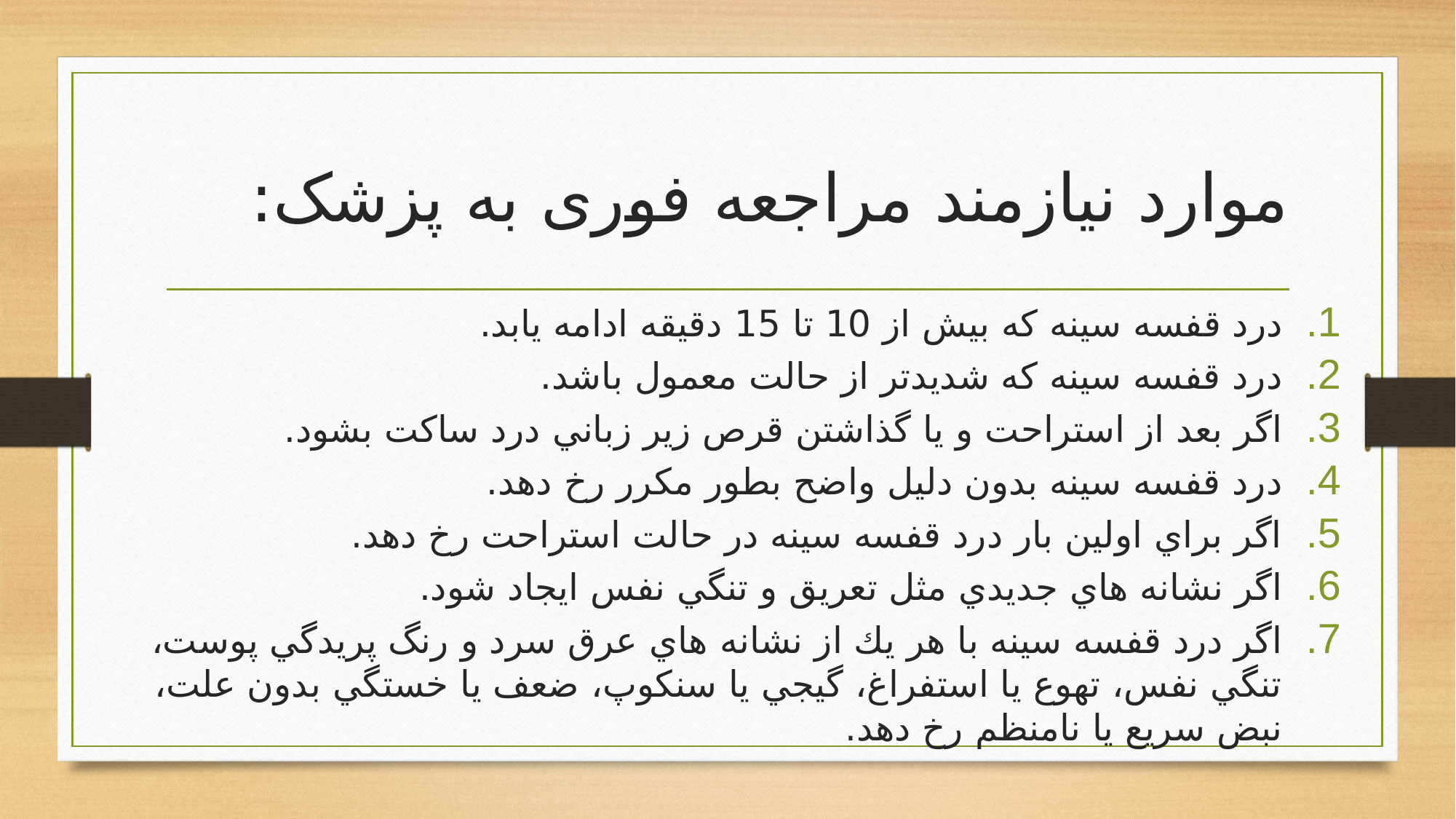

# موارد نيازمند مراجعه فوری به پزشک:
درد قفسه سینه که بيش از 10 تا 15 دقيقه ادامه يابد.
درد قفسه سینه که شديدتر از حالت معمول باشد.
اگر بعد از استراحت و يا گذاشتن قرص زير زباني درد ساكت بشود.
درد قفسه سینه بدون دليل واضح بطور مكرر رخ دهد.
اگر براي اولين بار درد قفسه سینه در حالت استراحت رخ دهد.
اگر نشانه هاي جديدي مثل تعريق و تنگي نفس ايجاد شود.
اگر درد قفسه سینه با هر يك از نشانه هاي عرق سرد و رنگ پريدگي پوست، تنگي نفس، تهوع يا استفراغ، گيجي يا سنكوپ، ضعف يا خستگي بدون علت، نبض سريع يا نامنظم رخ دهد.